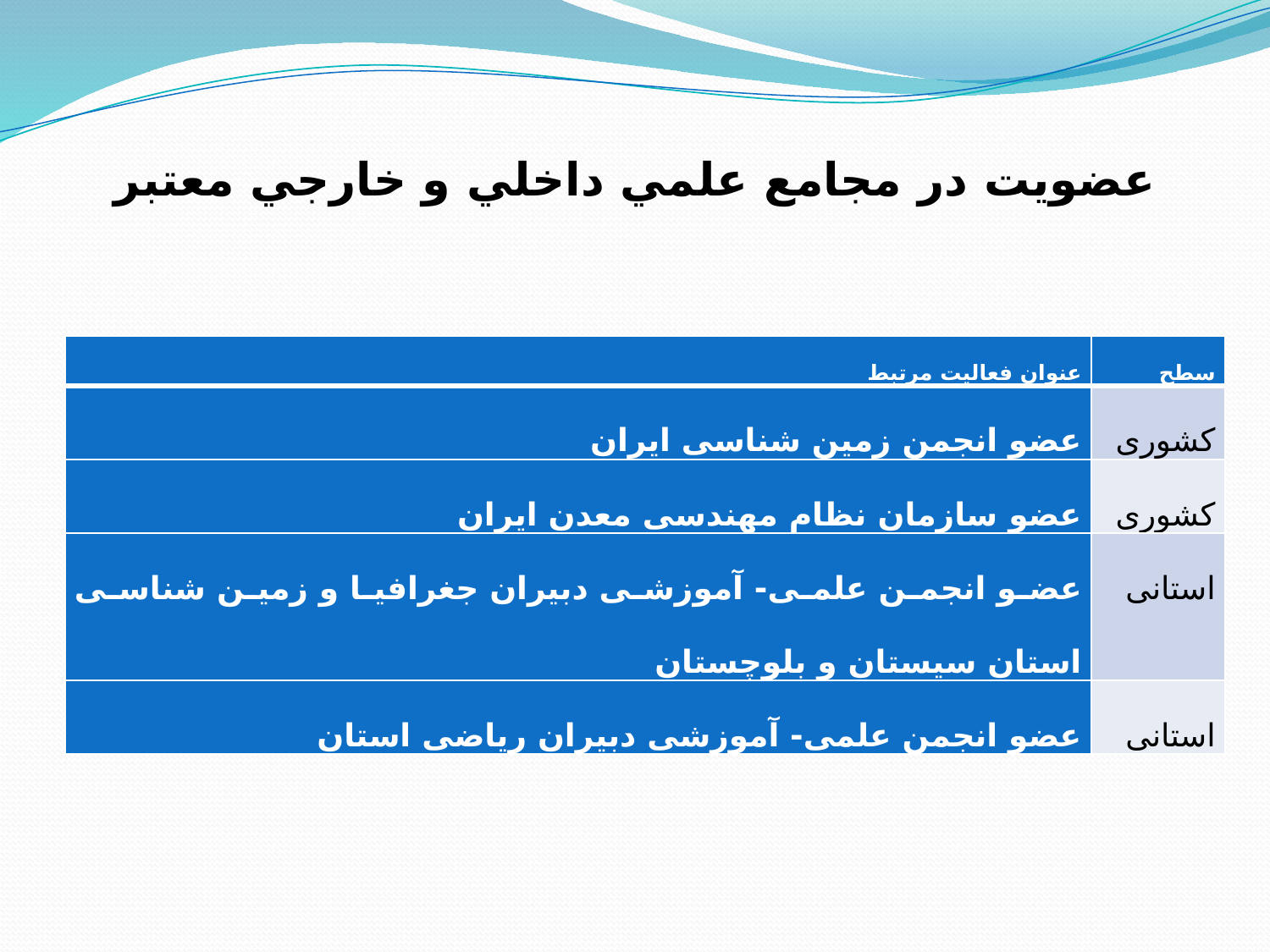

عضويت در مجامع علمي داخلي و خارجي معتبر

| عنوان فعالیت مرتبط | سطح |
| --- | --- |
| عضو انجمن زمین شناسی ایران | کشوری |
| عضو سازمان نظام مهندسی معدن ایران | کشوری |
| عضو انجمن علمی- آموزشی دبیران جغرافیا و زمین شناسی استان سیستان و بلوچستان | استانی |
| عضو انجمن علمی- آموزشی دبیران ریاضی استان | استانی |